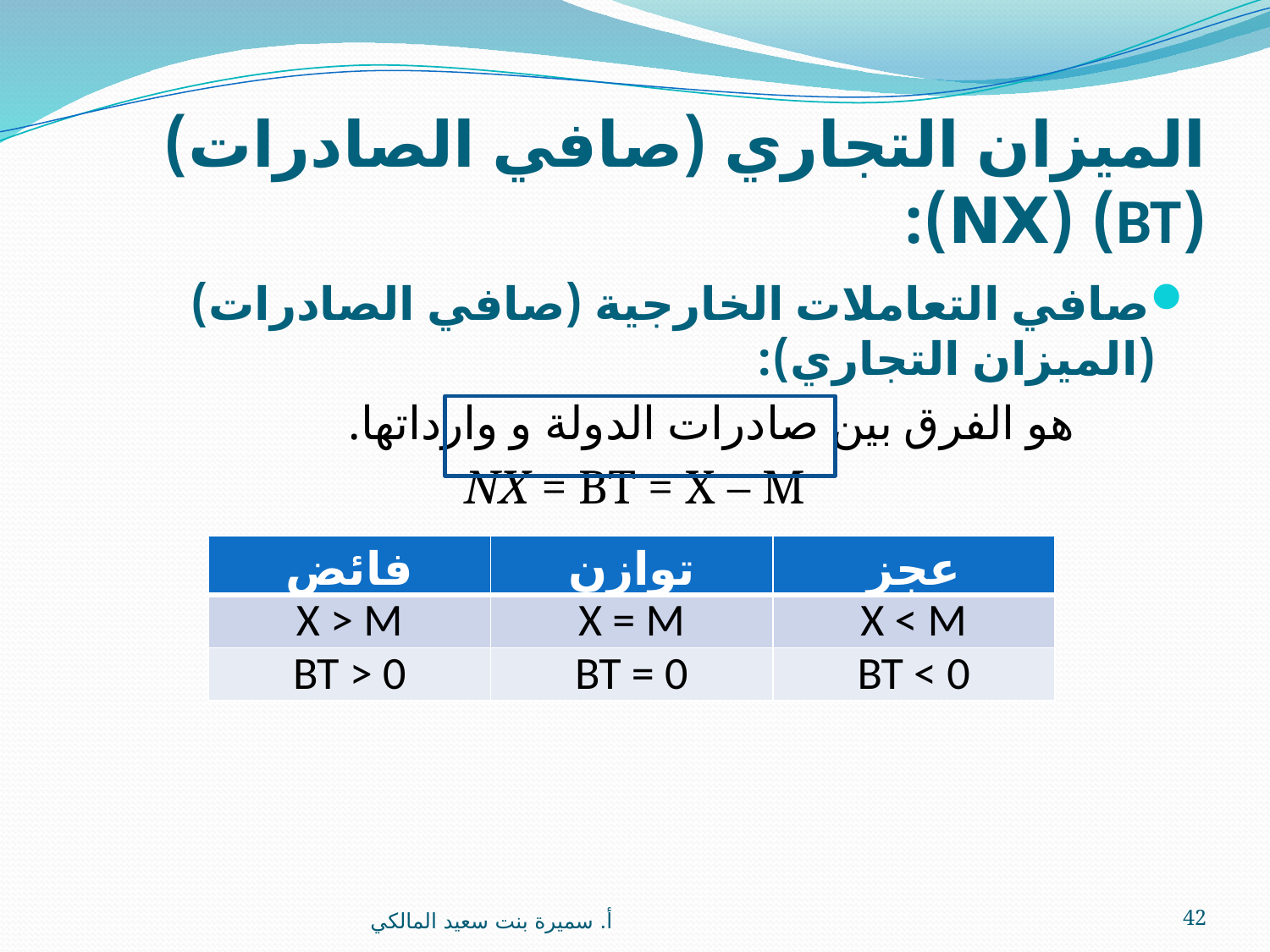

# الميزان التجاري (صافي الصادرات) (BT) (NX):
صافي التعاملات الخارجية (صافي الصادرات) (الميزان التجاري):
          هو الفرق بين صادرات الدولة و وارداتها.
NX = BT = X – M

| فائض | توازن | عجز |
| --- | --- | --- |
| X > M | X = M | X < M |
| BT > 0 | BT = 0 | BT < 0 |
أ. سميرة بنت سعيد المالكي
42